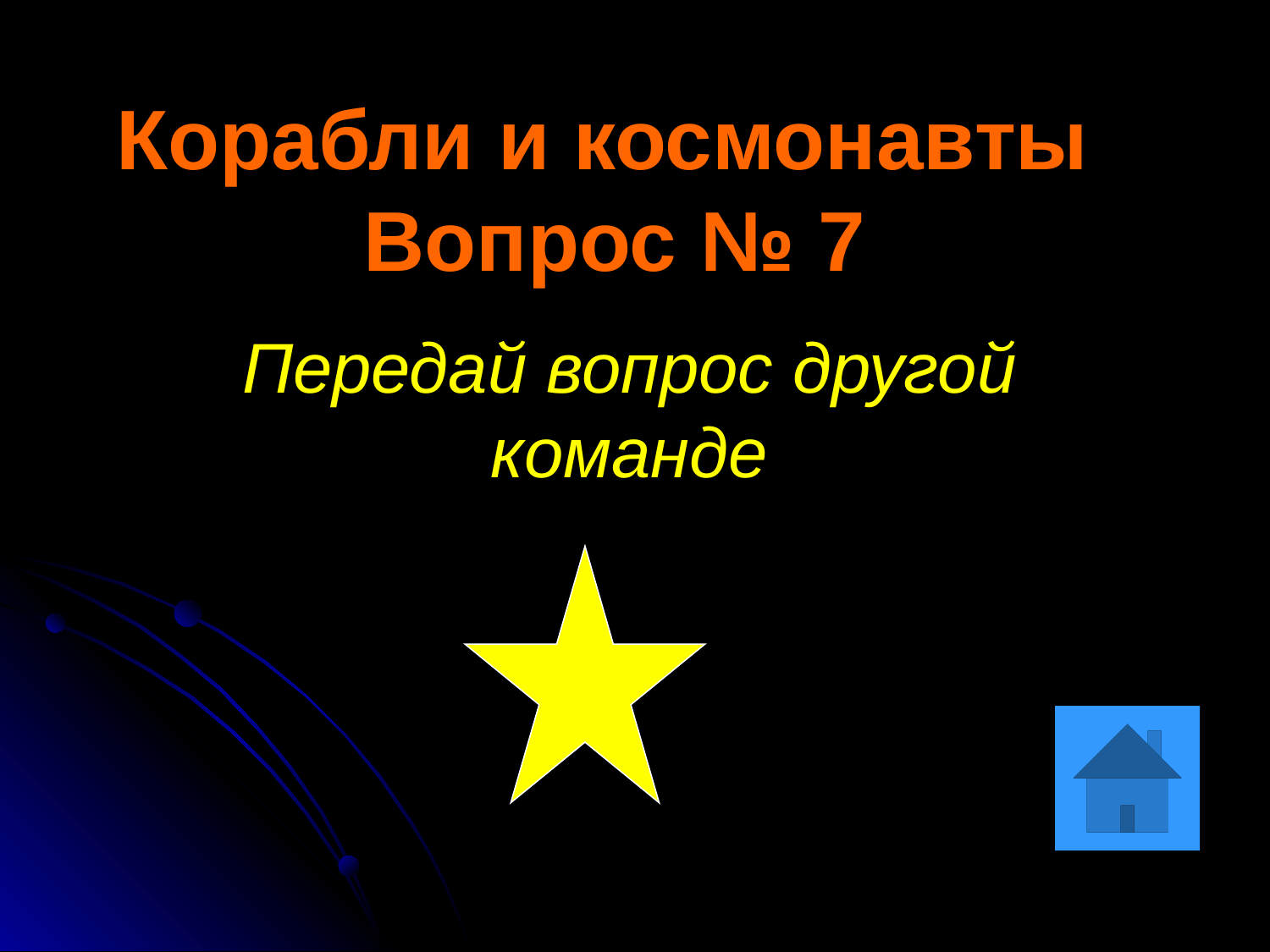

# Корабли и космонавты Вопрос № 7
Передай вопрос другой команде